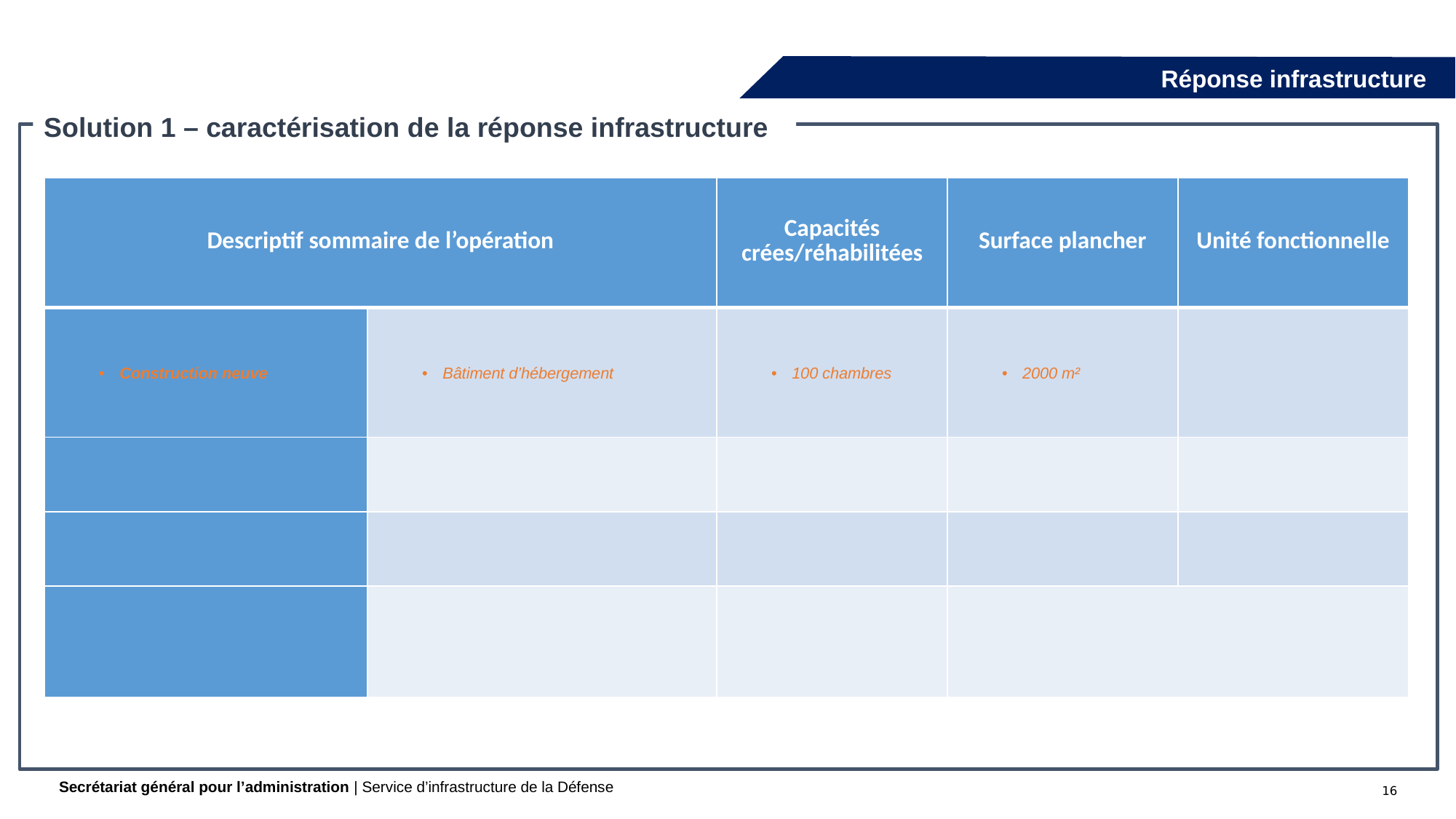

Réponse infrastructure
Solution 1 – caractérisation de la réponse infrastructure

| Descriptif sommaire de l’opération |  | Capacités crées/réhabilitées | Surface plancher | Unité fonctionnelle |
| --- | --- | --- | --- | --- |
| Construction neuve | Bâtiment d’hébergement | 100 chambres | 2000 m² |  |
|  |  |  |  |  |
|  |  |  |  |  |
|  |  |  |  |  |
16